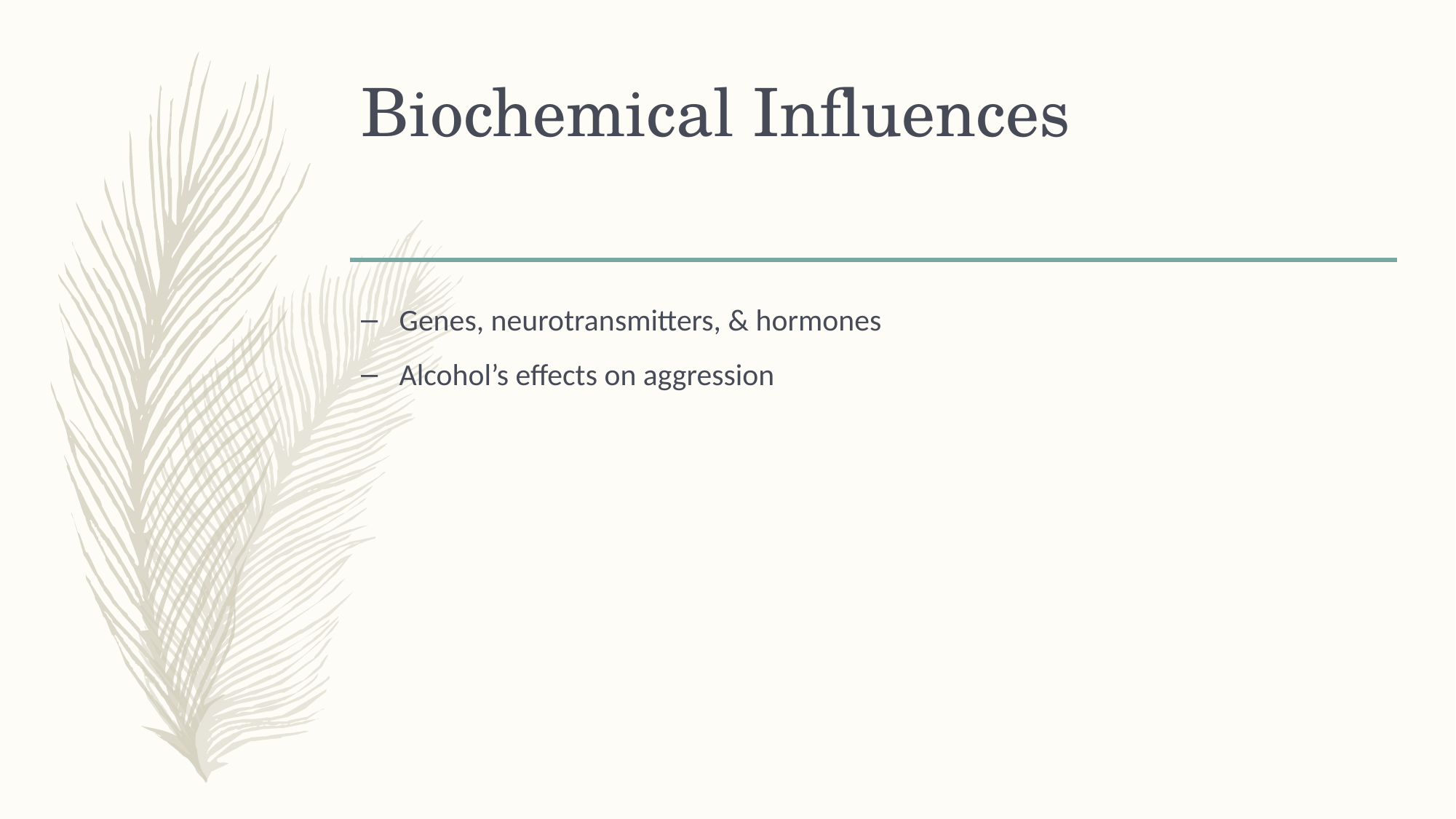

# Biochemical Influences
Genes, neurotransmitters, & hormones
Alcohol’s effects on aggression